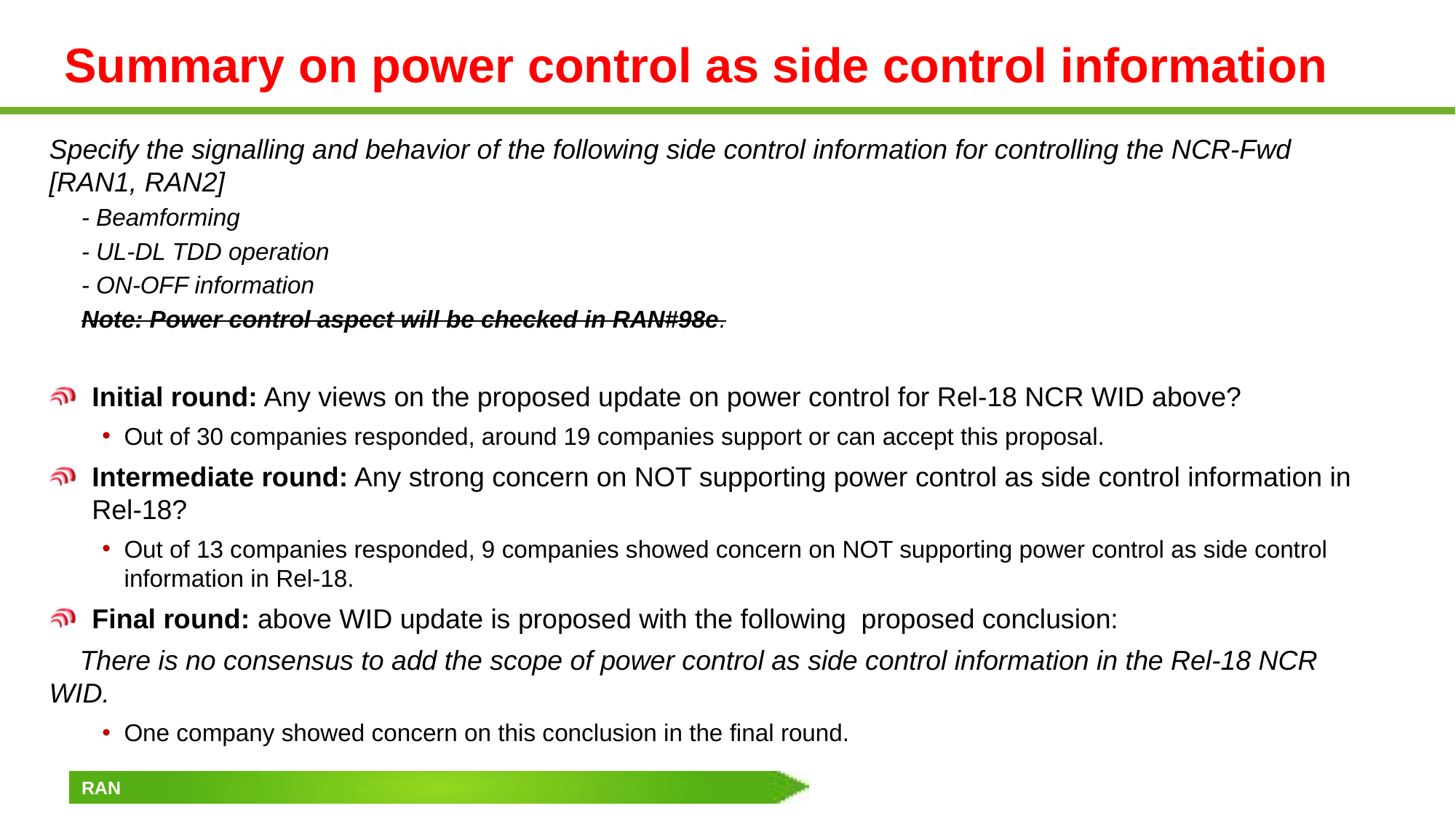

# Summary on power control as side control information
Specify the signalling and behavior of the following side control information for controlling the NCR-Fwd [RAN1, RAN2]
- Beamforming
- UL-DL TDD operation
- ON-OFF information
Note: Power control aspect will be checked in RAN#98e.

Initial round: Any views on the proposed update on power control for Rel-18 NCR WID above?
Out of 30 companies responded, around 19 companies support or can accept this proposal.
Intermediate round: Any strong concern on NOT supporting power control as side control information in Rel-18?
Out of 13 companies responded, 9 companies showed concern on NOT supporting power control as side control information in Rel-18.
Final round: above WID update is proposed with the following  proposed conclusion:
    There is no consensus to add the scope of power control as side control information in the Rel-18 NCR WID.
One company showed concern on this conclusion in the final round.